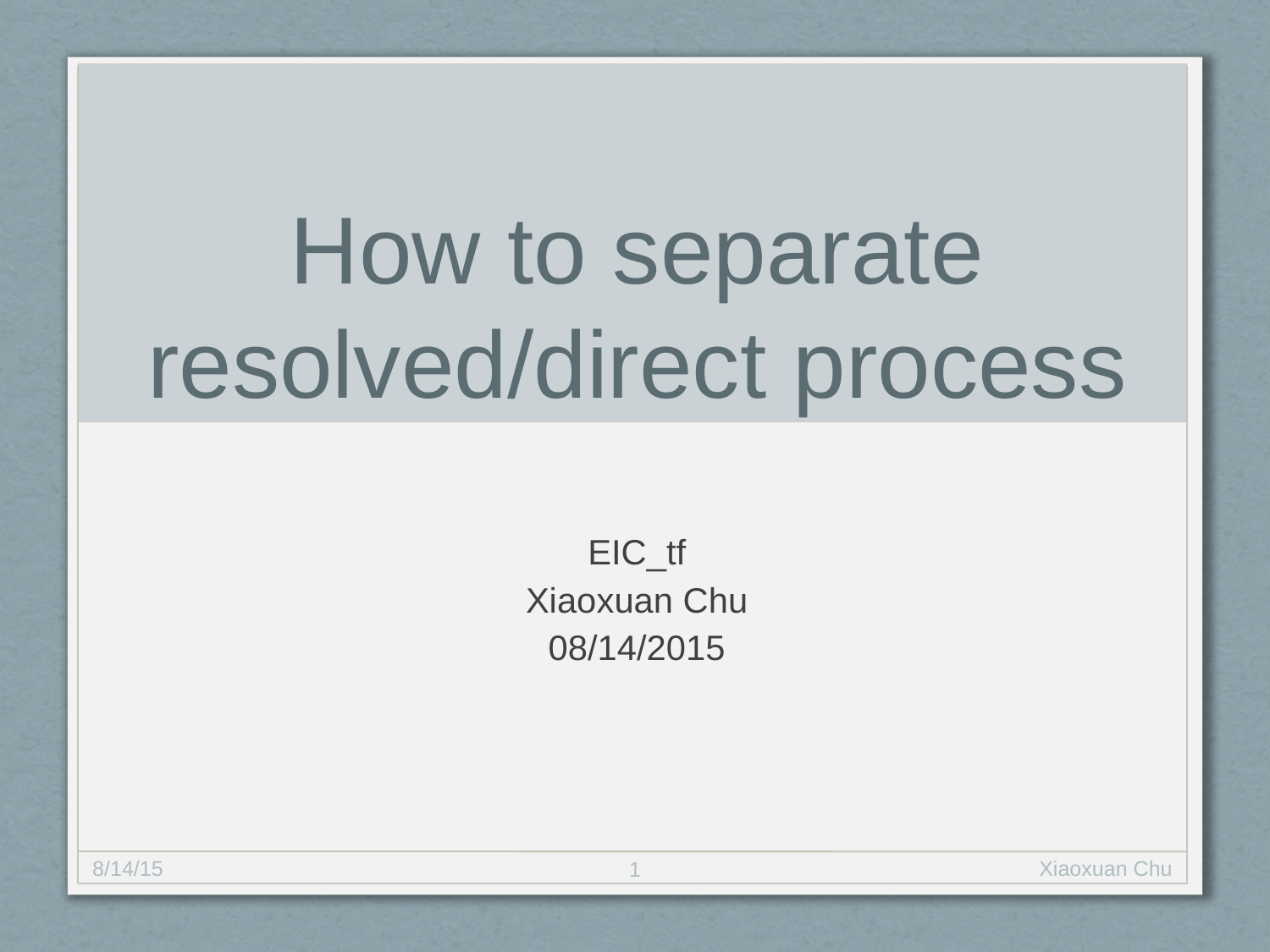

# How to separate resolved/direct process

EIC_tf
Xiaoxuan Chu
08/14/2015
8/14/15
1
Xiaoxuan Chu